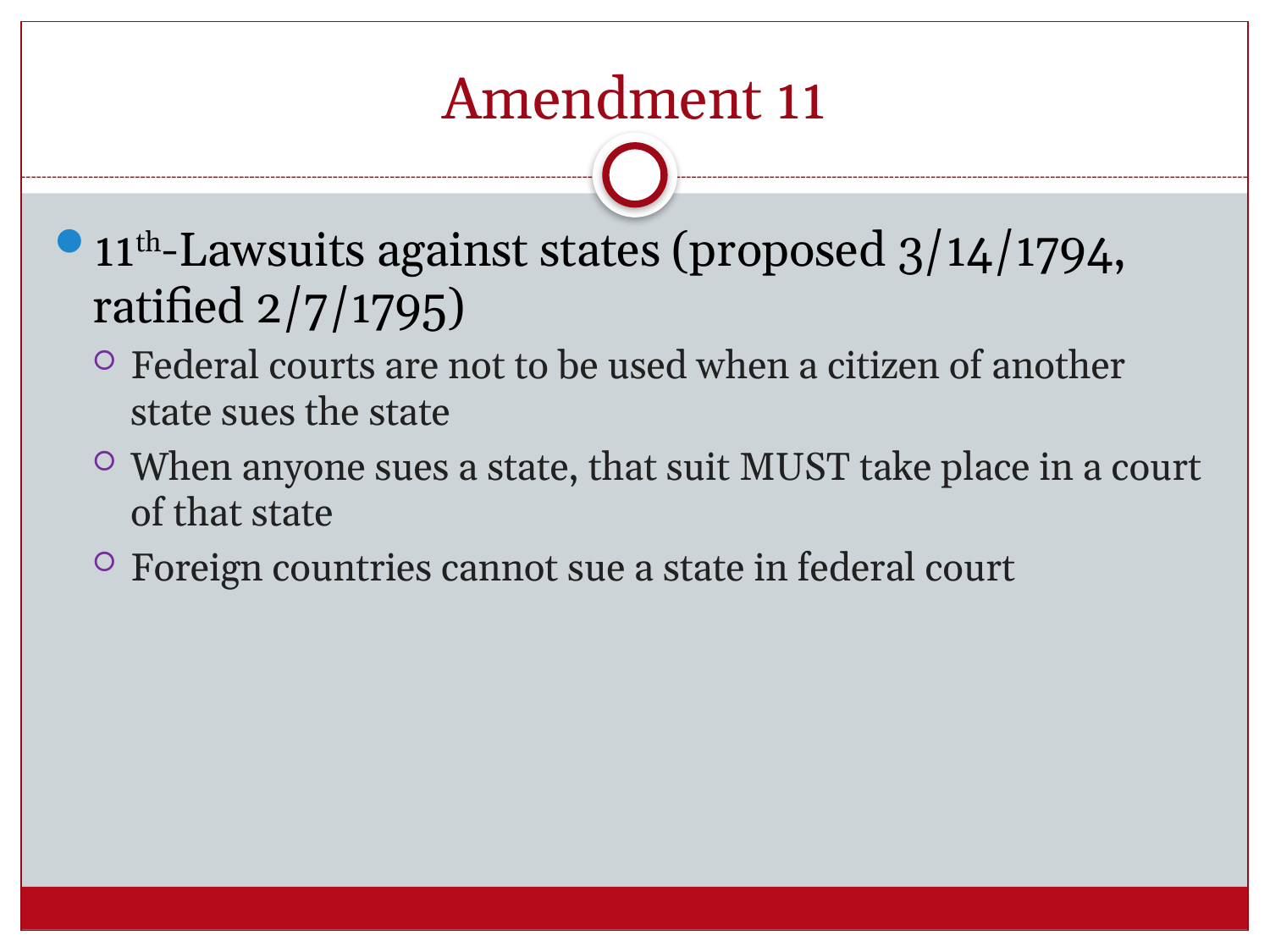

# Amendment 11
11th-Lawsuits against states (proposed 3/14/1794, ratified 2/7/1795)
Federal courts are not to be used when a citizen of another state sues the state
When anyone sues a state, that suit MUST take place in a court of that state
Foreign countries cannot sue a state in federal court